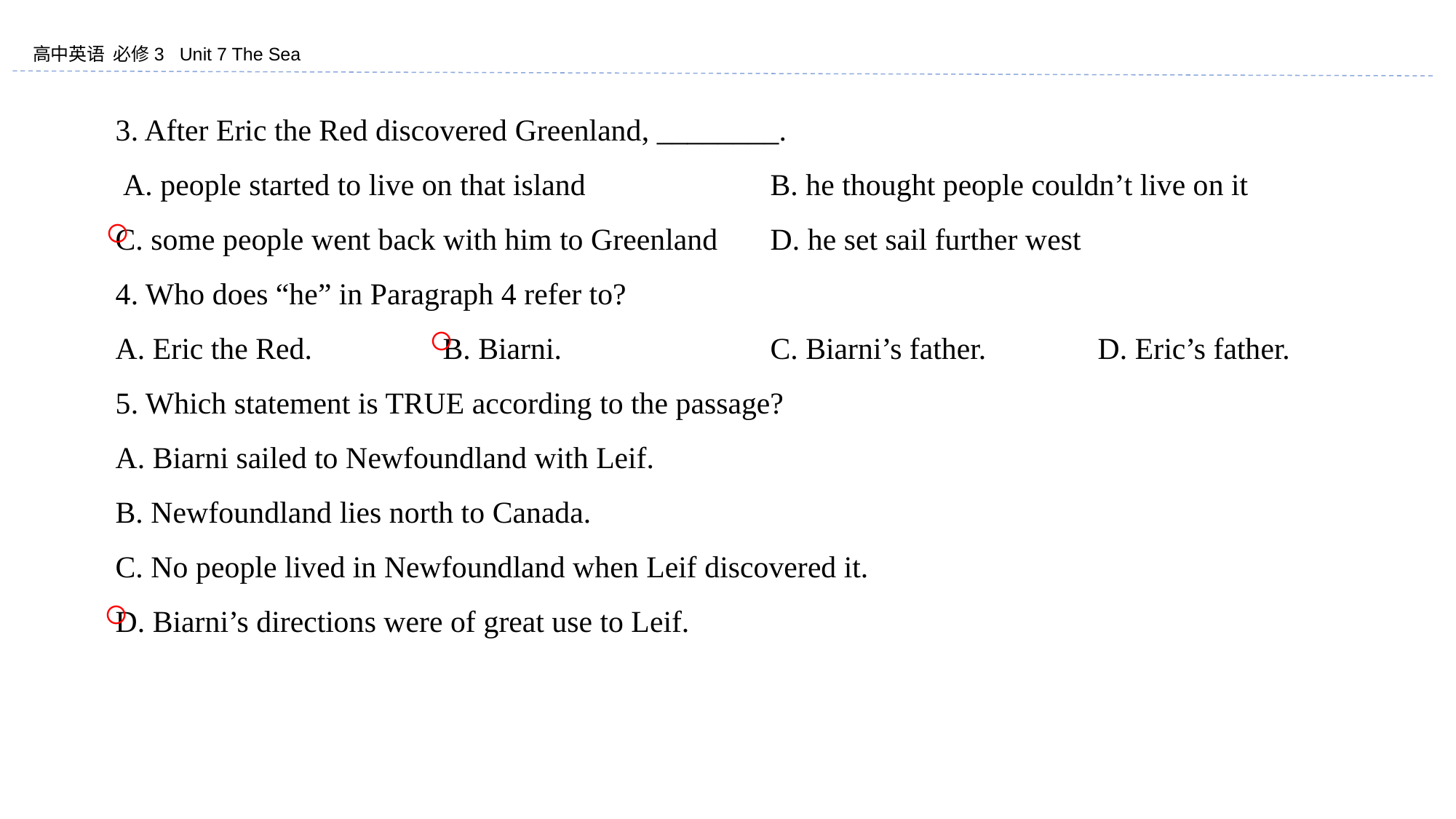

3. After Eric the Red discovered Greenland, ________.
 A. people started to live on that island		B. he thought people couldn’t live on it
C. some people went back with him to Greenland	D. he set sail further west
4. Who does “he” in Paragraph 4 refer to?
A. Eric the Red. 		B. Biarni.		C. Biarni’s father. 	D. Eric’s father.
5. Which statement is TRUE according to the passage?
A. Biarni sailed to Newfoundland with Leif.
B. Newfoundland lies north to Canada.
C. No people lived in Newfoundland when Leif discovered it.
D. Biarni’s directions were of great use to Leif.
○
○
○